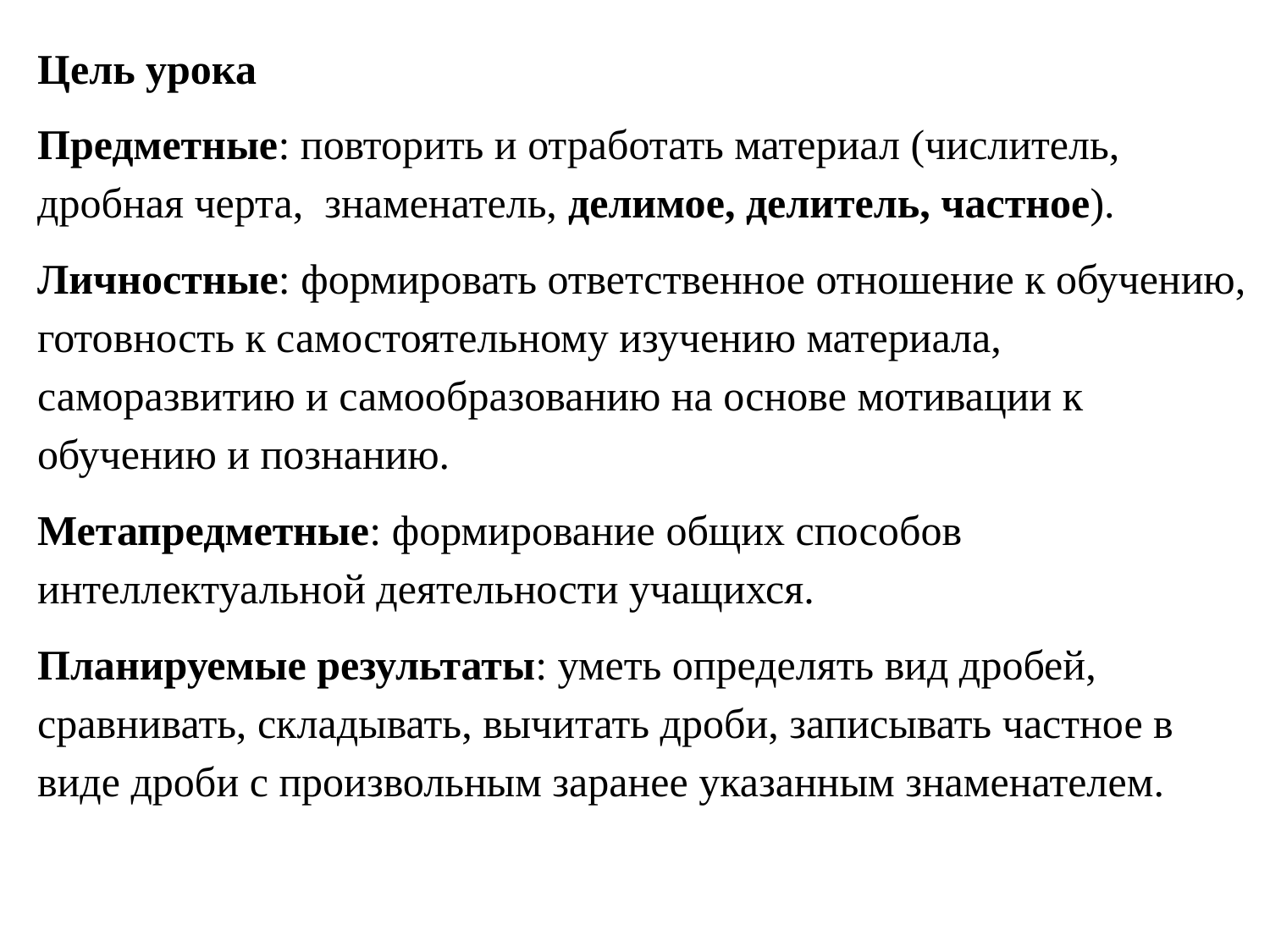

Цель урока
Предметные: повторить и отработать материал (числитель, дробная черта,  знаменатель, делимое, делитель, частное).
Личностные: формировать ответственное отношение к обучению, готовность к самостоятельному изучению материала, саморазвитию и самообразованию на основе мотивации к обучению и познанию.
Метапредметные: формирование общих способов интеллектуальной деятельности учащихся.
Планируемые результаты: уметь определять вид дробей, сравнивать, складывать, вычитать дроби, записывать частное в виде дроби с произвольным заранее указанным знаменателем.